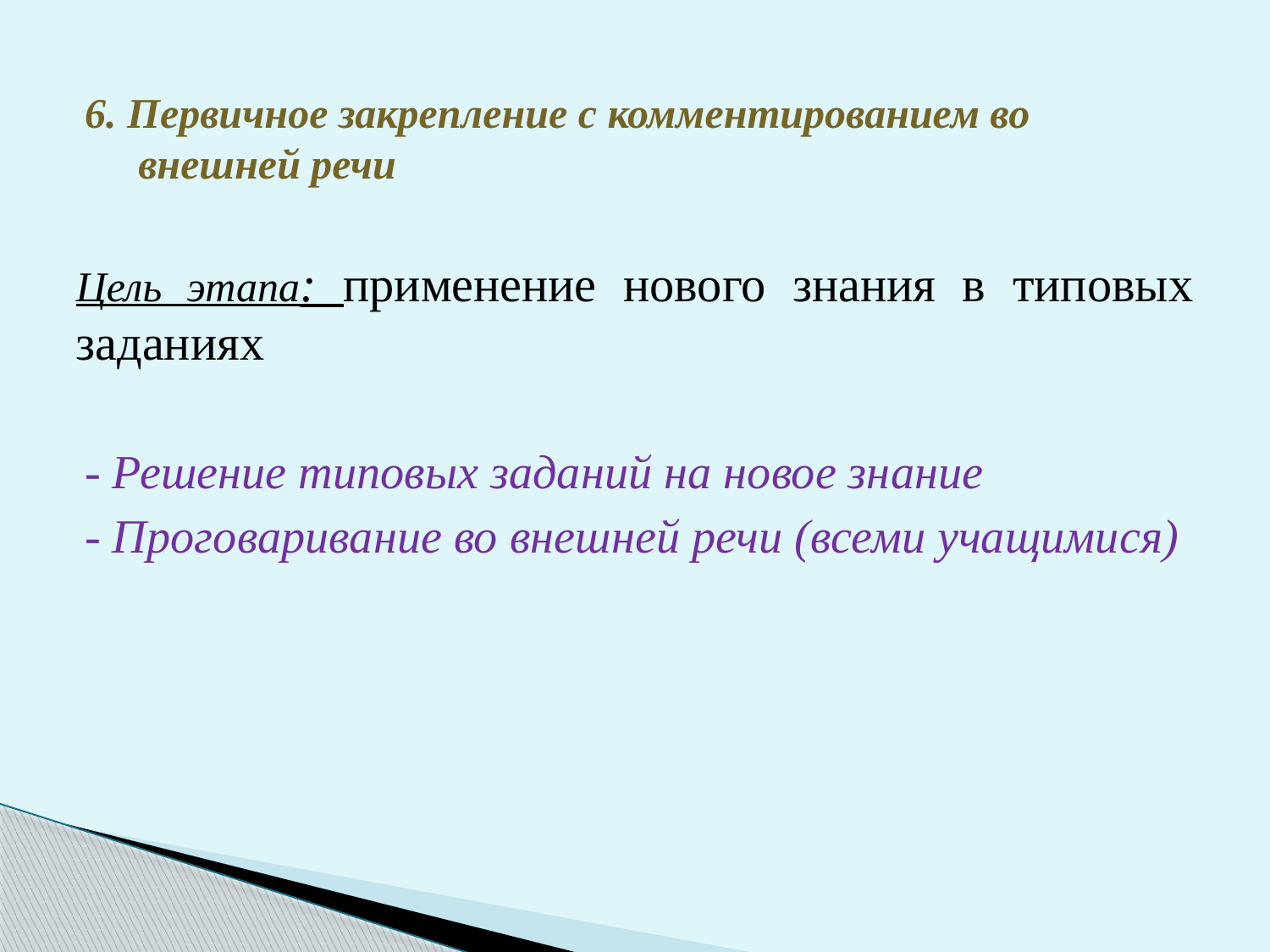

6. Первичное закрепление с комментированием во внешней речи

Цель этапа: применение нового знания в типовых заданиях

- Решение типовых заданий на новое знание
- Проговаривание во внешней речи (всеми учащимися)